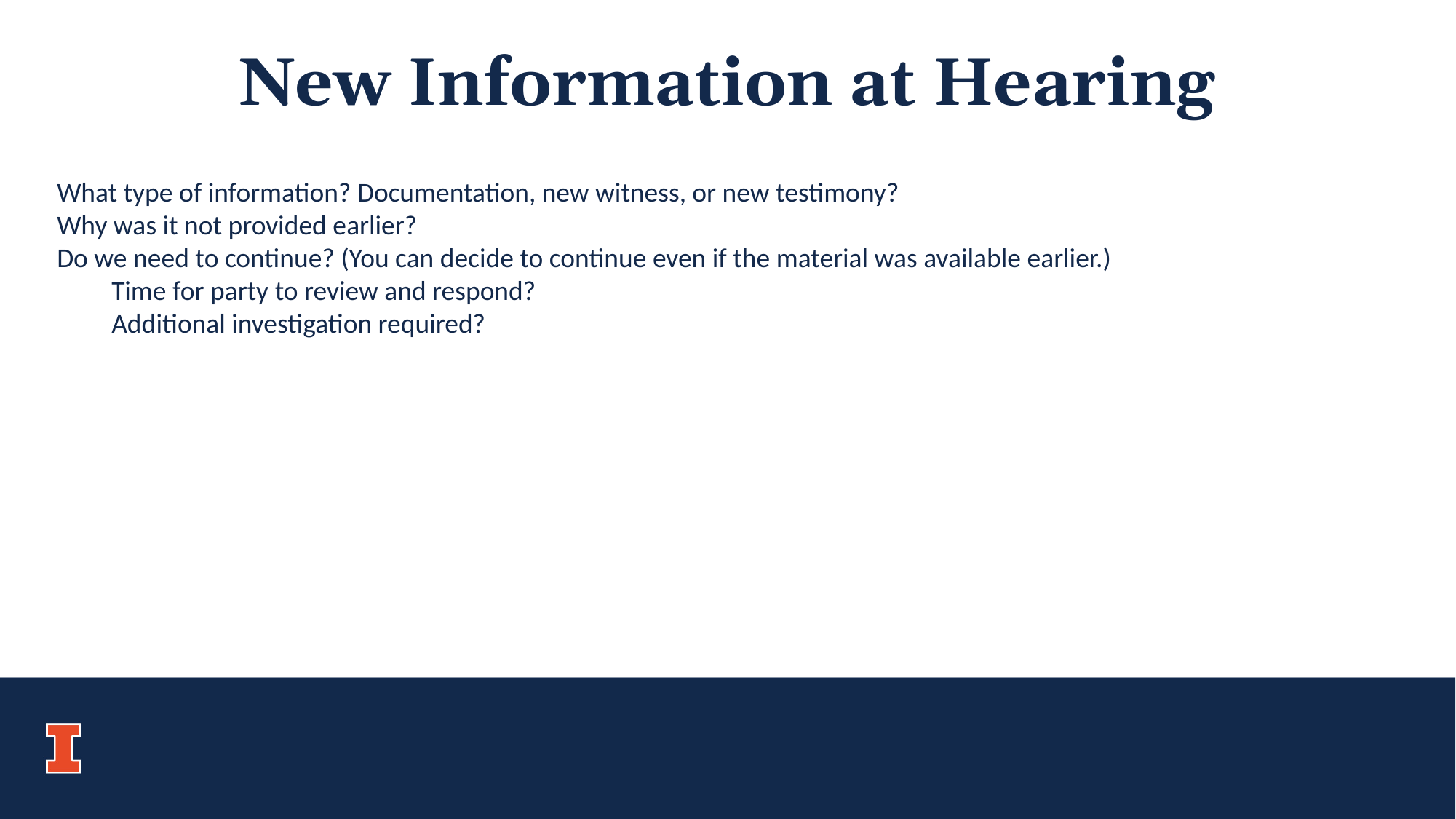

New Information at Hearing
What type of information? Documentation, new witness, or new testimony?
Why was it not provided earlier?
Do we need to continue? (You can decide to continue even if the material was available earlier.)
Time for party to review and respond?
Additional investigation required?